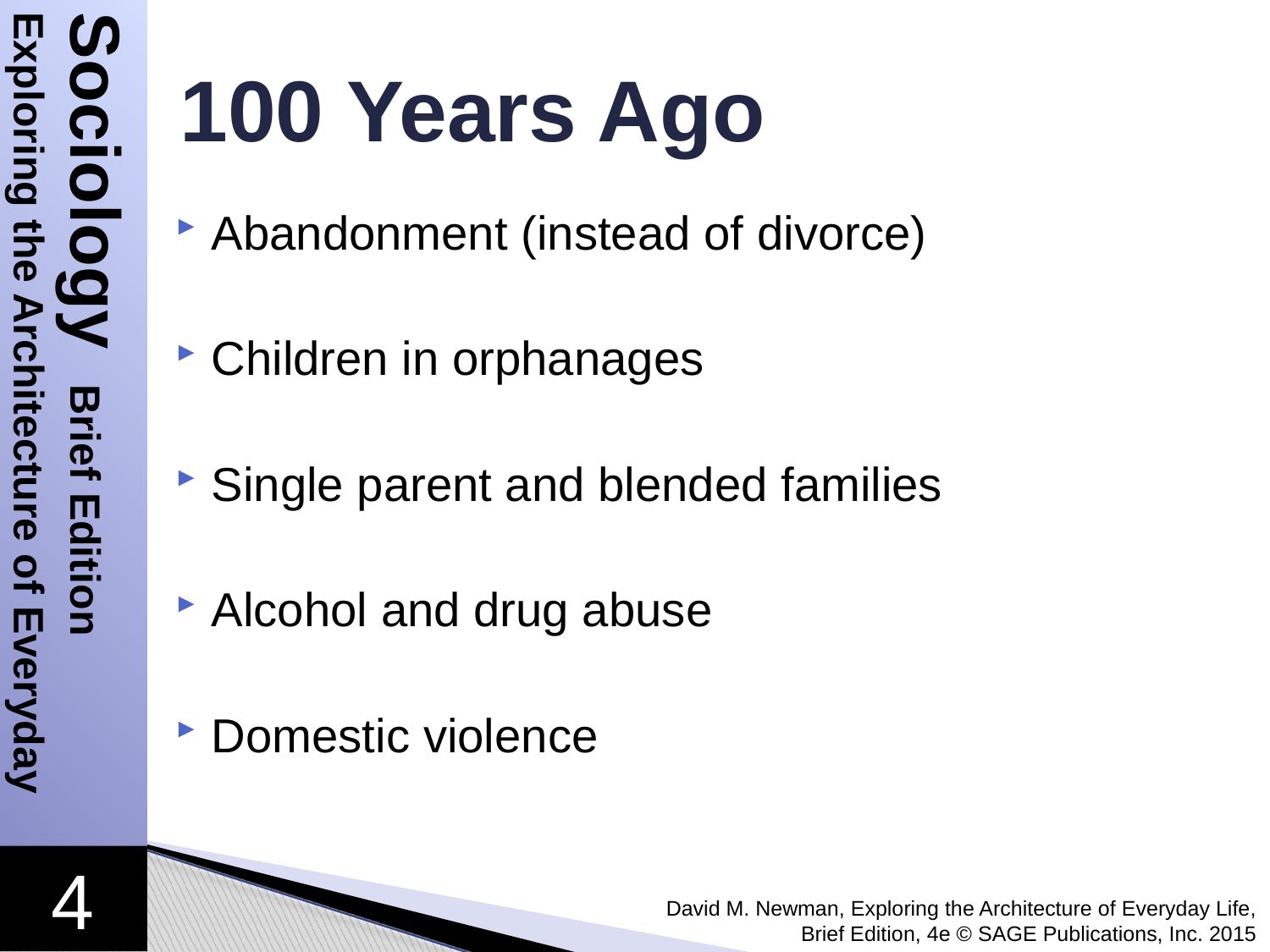

# 100 Years Ago
Abandonment (instead of divorce)

Children in orphanages

Single parent and blended families

Alcohol and drug abuse

Domestic violence
David M. Newman, Exploring the Architecture of Everyday Life, Brief Edition, 4e © SAGE Publications, Inc. 2015